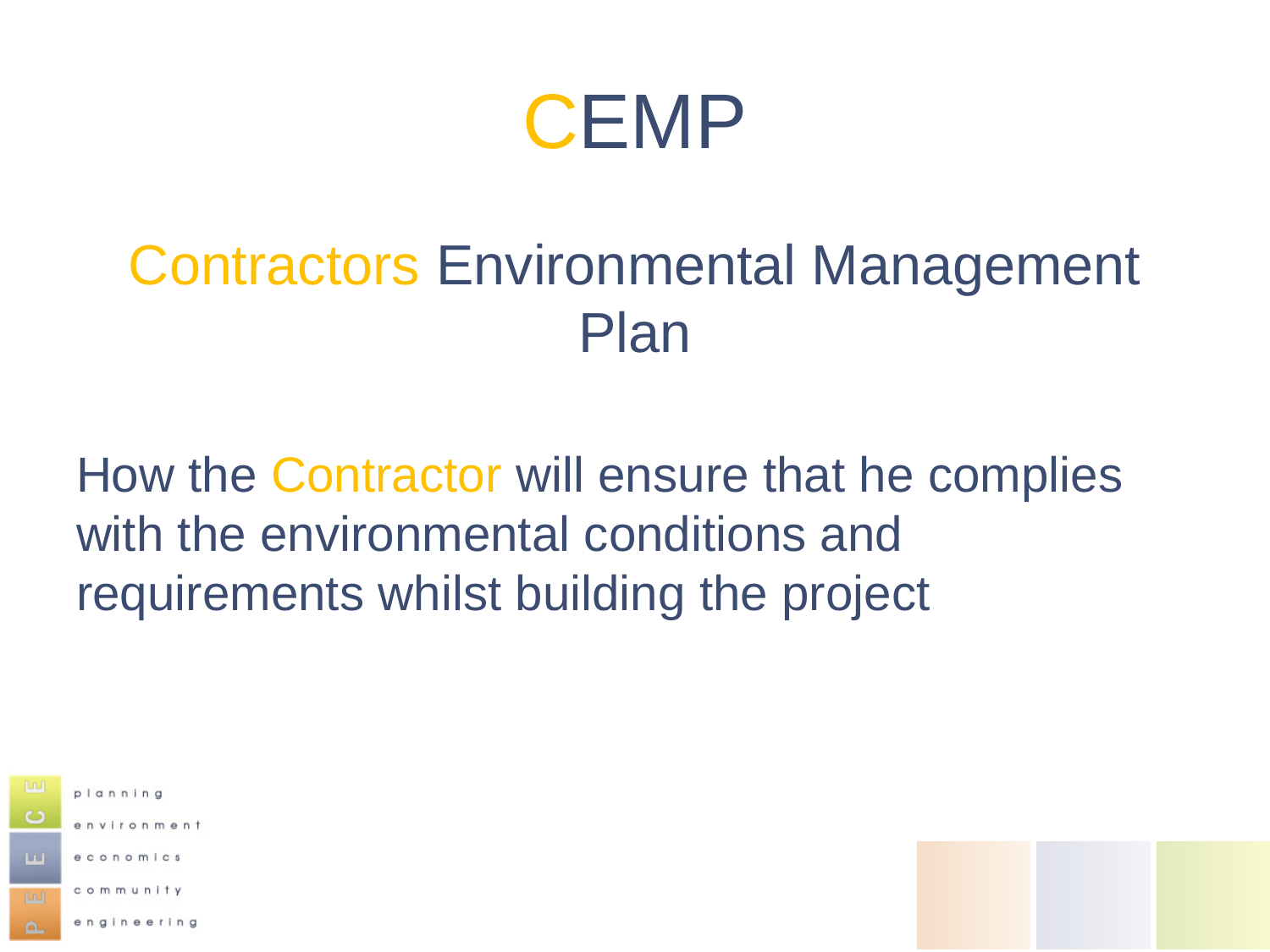

# CEMP
Contractors Environmental Management Plan

How the Contractor will ensure that he complies with the environmental conditions and requirements whilst building the project